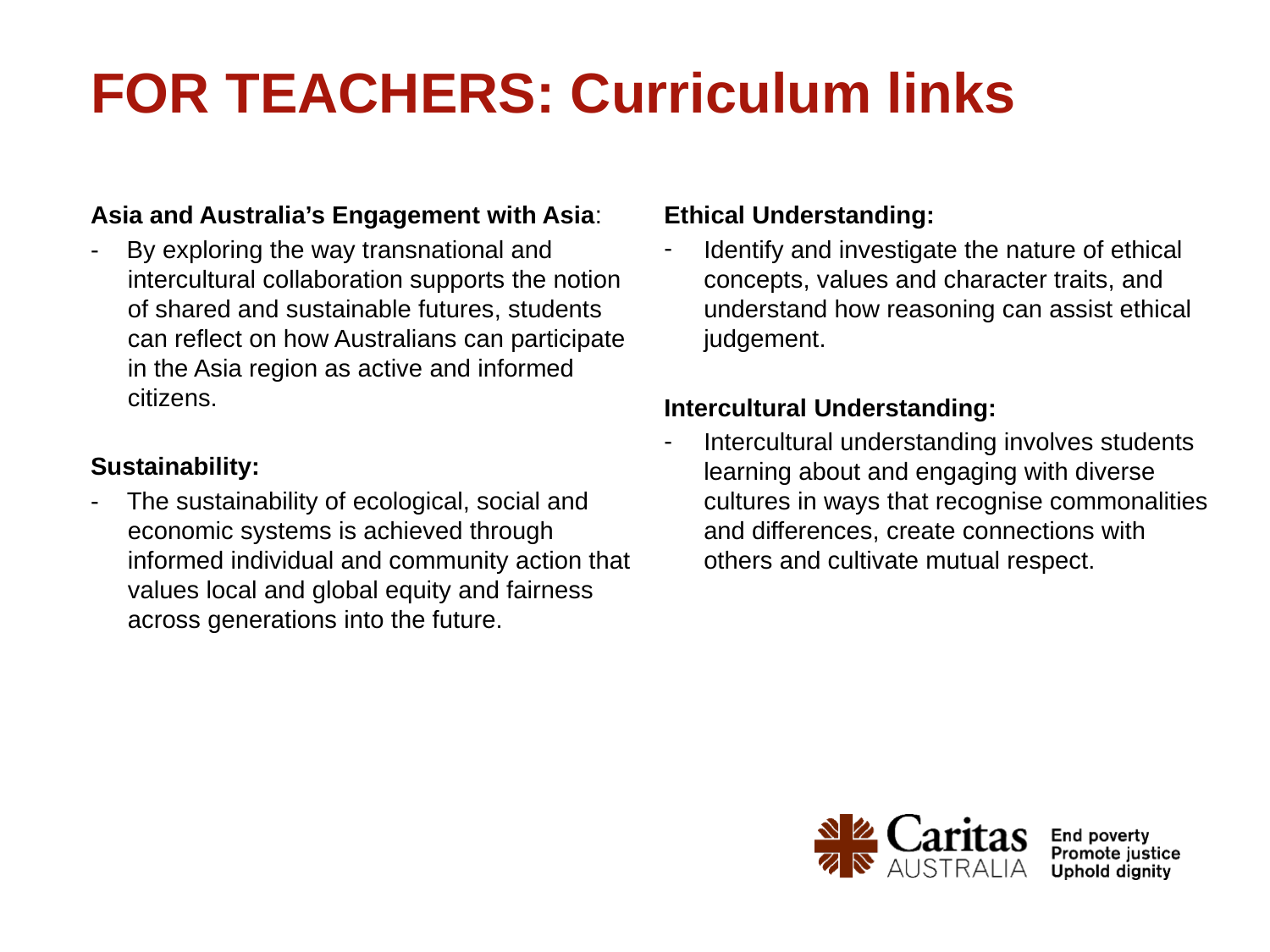

FOR TEACHERS: Curriculum links
Asia and Australia’s Engagement with Asia:
-    By exploring the way transnational and intercultural collaboration supports the notion of shared and sustainable futures, students can reflect on how Australians can participate in the Asia region as active and informed citizens.

Sustainability:
-    The sustainability of ecological, social and economic systems is achieved through informed individual and community action that values local and global equity and fairness across generations into the future.

Ethical Understanding:
Identify and investigate the nature of ethical concepts, values and character traits, and understand how reasoning can assist ethical judgement.

Intercultural Understanding:
Intercultural understanding involves students learning about and engaging with diverse cultures in ways that recognise commonalities and differences, create connections with others and cultivate mutual respect.